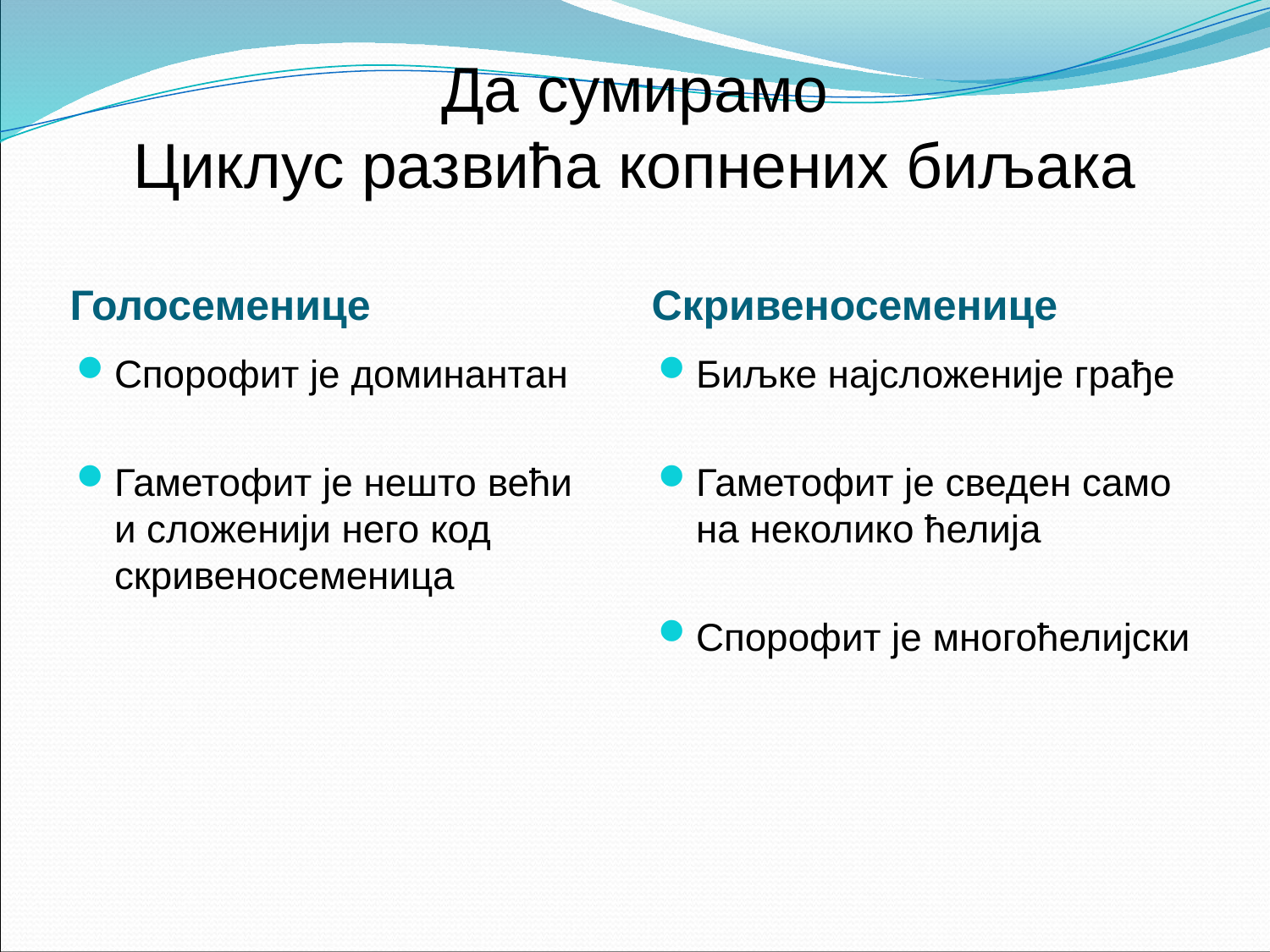

# Да сумирамо Циклус развића копнених биљака
Голосеменице
Скривеносеменице
Спорофит је доминантан

Гаметофит је нешто већи  и сложенији него код скривеносеменица
Биљке најсложеније грађе

Гаметофит је сведен само на неколико ћелија

Спорофит је многоћелијски